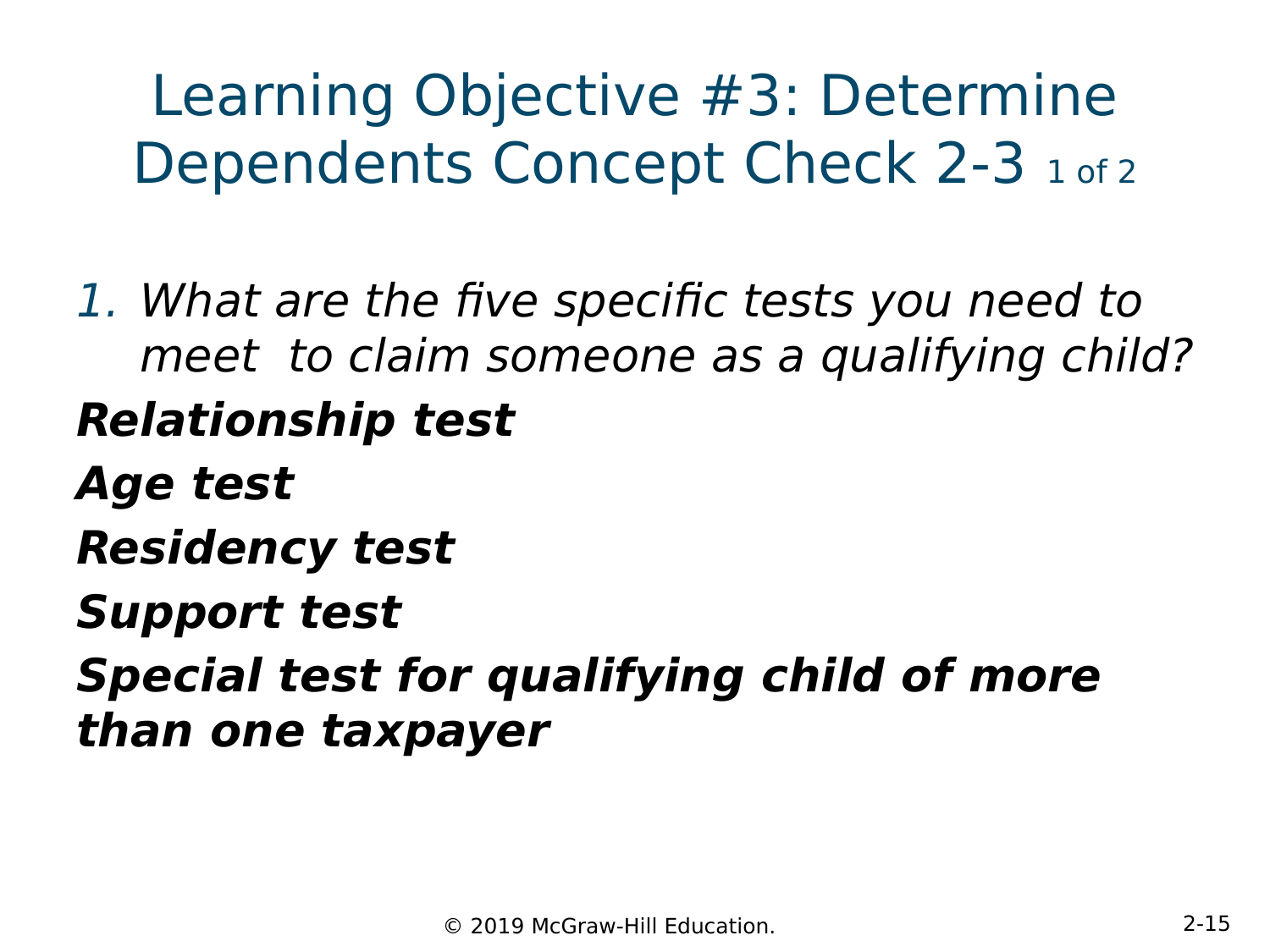

# Learning Objective #3: Determine Dependents Concept Check 2-3 1 of 2
What are the five specific tests you need to meet  to claim someone as a qualifying child?
Relationship test
Age test
Residency test
Support test
Special test for qualifying child of more than one taxpayer